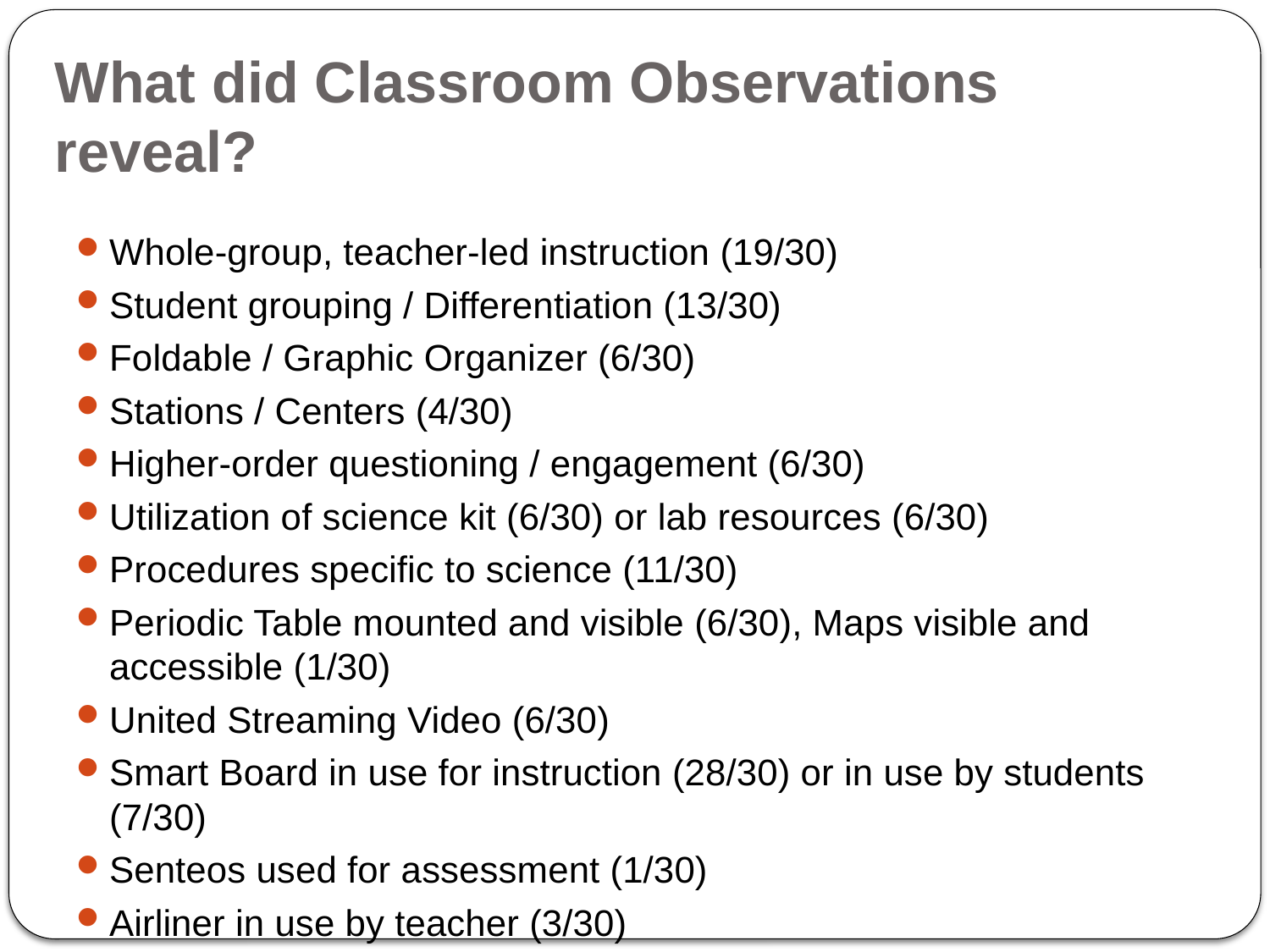

# What did Classroom Observations reveal?
Whole-group, teacher-led instruction (19/30)
Student grouping / Differentiation (13/30)
Foldable / Graphic Organizer (6/30)
Stations / Centers (4/30)
Higher-order questioning / engagement (6/30)
Utilization of science kit (6/30) or lab resources (6/30)
Procedures specific to science (11/30)
Periodic Table mounted and visible (6/30), Maps visible and accessible (1/30)
United Streaming Video (6/30)
Smart Board in use for instruction (28/30) or in use by students (7/30)
Senteos used for assessment (1/30)
Airliner in use by teacher (3/30)